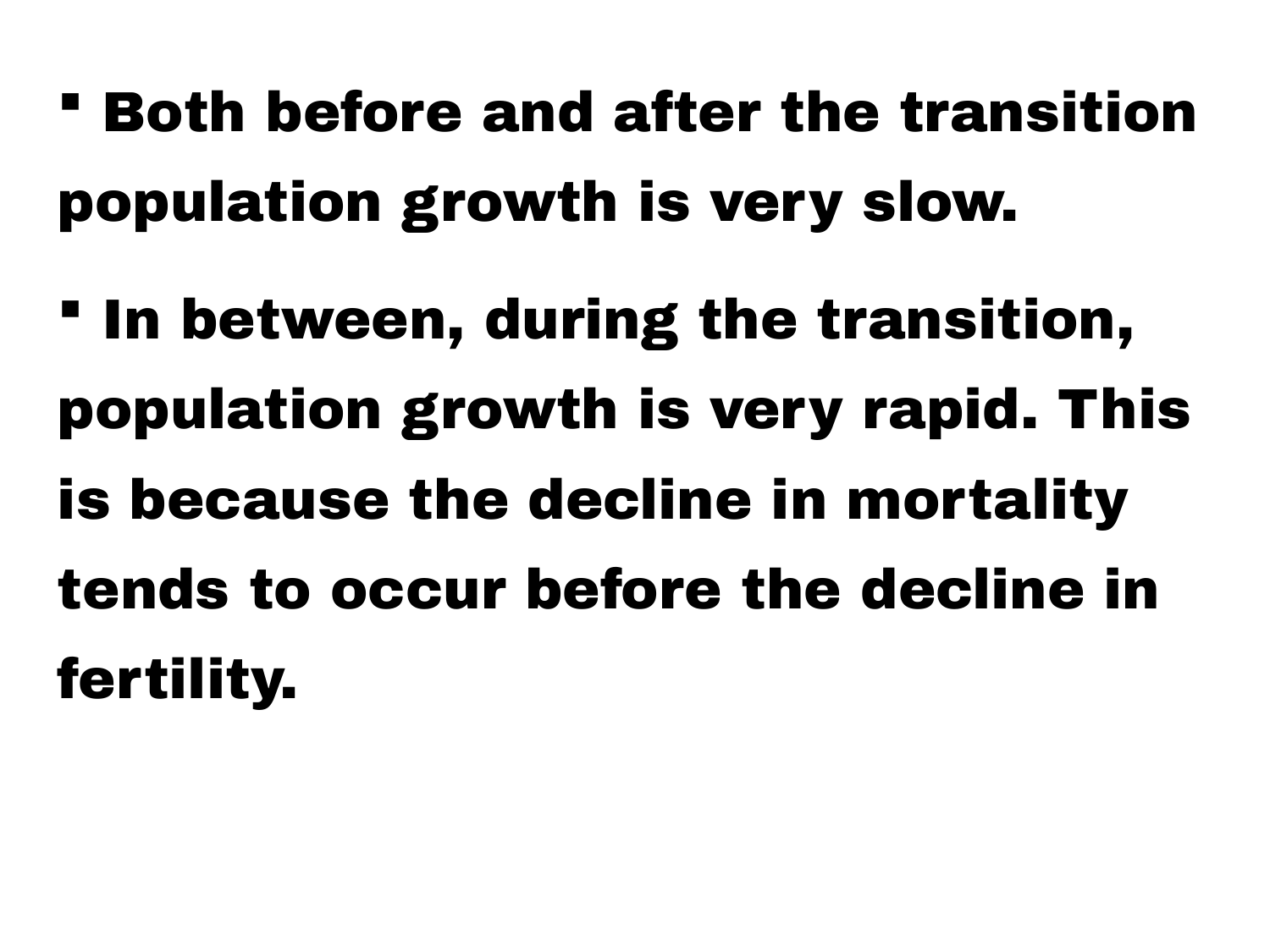

Both before and after the transition population growth is very slow.
 In between, during the transition, population growth is very rapid. This is because the decline in mortality tends to occur before the decline in fertility.